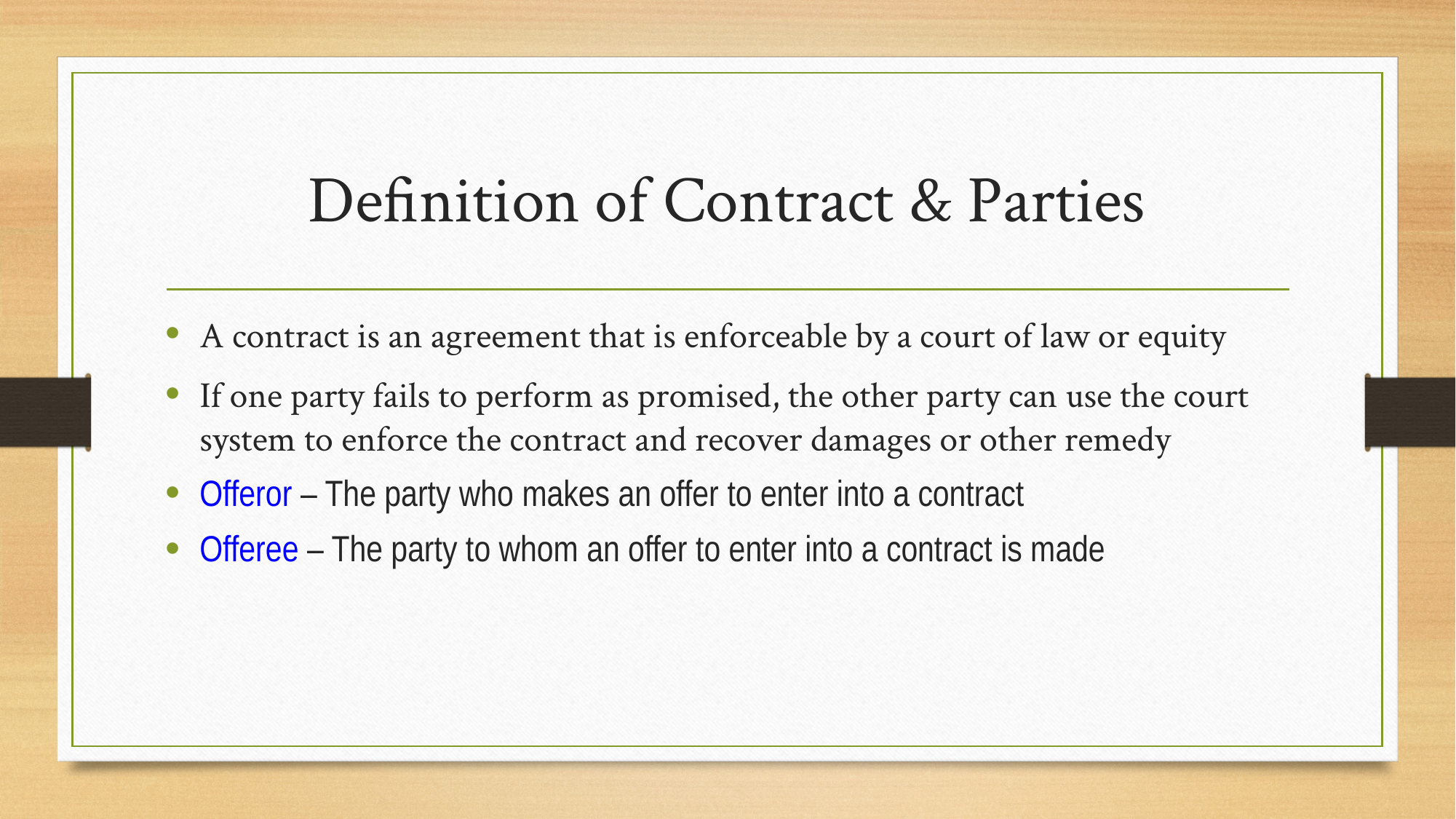

# Definition of Contract & Parties
A contract is an agreement that is enforceable by a court of law or equity
If one party fails to perform as promised, the other party can use the court system to enforce the contract and recover damages or other remedy
Offeror – The party who makes an offer to enter into a contract
Offeree – The party to whom an offer to enter into a contract is made